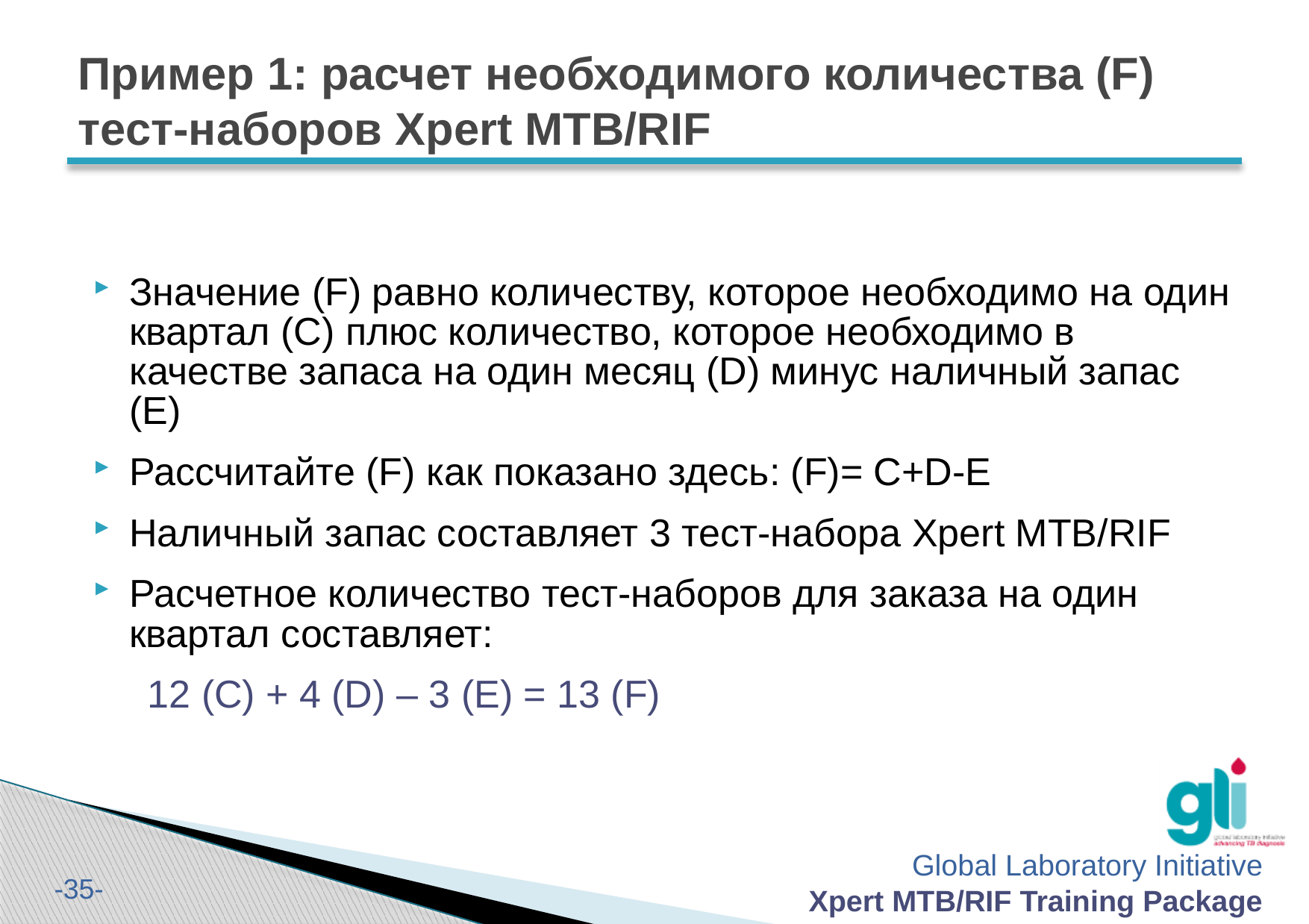

# Пример 1: расчет необходимого количества (F) тест-наборов Xpert MTB/RIF

Значение (F) равно количеству, которое необходимо на один квартал (C) плюс количество, которое необходимо в качестве запаса на один месяц (D) минус наличный запас (E)
Рассчитайте (F) как показано здесь: (F)= C+D-E
Наличный запас составляет 3 тест-набора Xpert MTB/RIF
Расчетное количество тест-наборов для заказа на один квартал составляет:
     12 (C) + 4 (D) – 3 (E) = 13 (F)